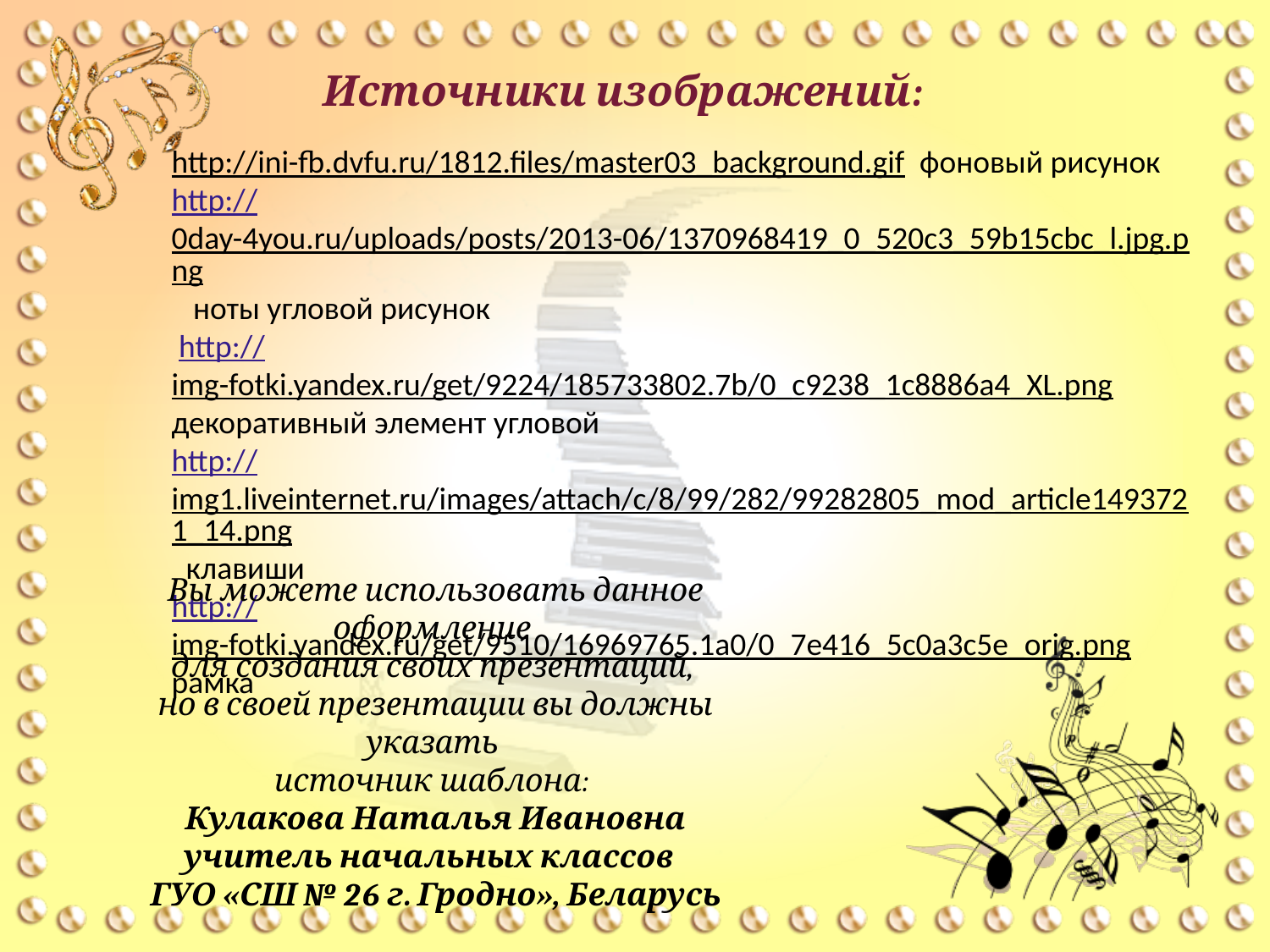

Источники изображений:
http://ini-fb.dvfu.ru/1812.files/master03_background.gif  фоновый рисунок
http://0day-4you.ru/uploads/posts/2013-06/1370968419_0_520c3_59b15cbc_l.jpg.png   ноты угловой рисунок
 http://img-fotki.yandex.ru/get/9224/185733802.7b/0_c9238_1c8886a4_XL.png   декоративный элемент угловой
http://img1.liveinternet.ru/images/attach/c/8/99/282/99282805_mod_article1493721_14.png  клавиши
http://img-fotki.yandex.ru/get/9510/16969765.1a0/0_7e416_5c0a3c5e_orig.png  рамка
Вы можете использовать данное оформление
для создания своих презентаций,
но в своей презентации вы должны указать
источник шаблона:
Кулакова Наталья Ивановна
учитель начальных классов
ГУО «СШ № 26 г. Гродно», Беларусь